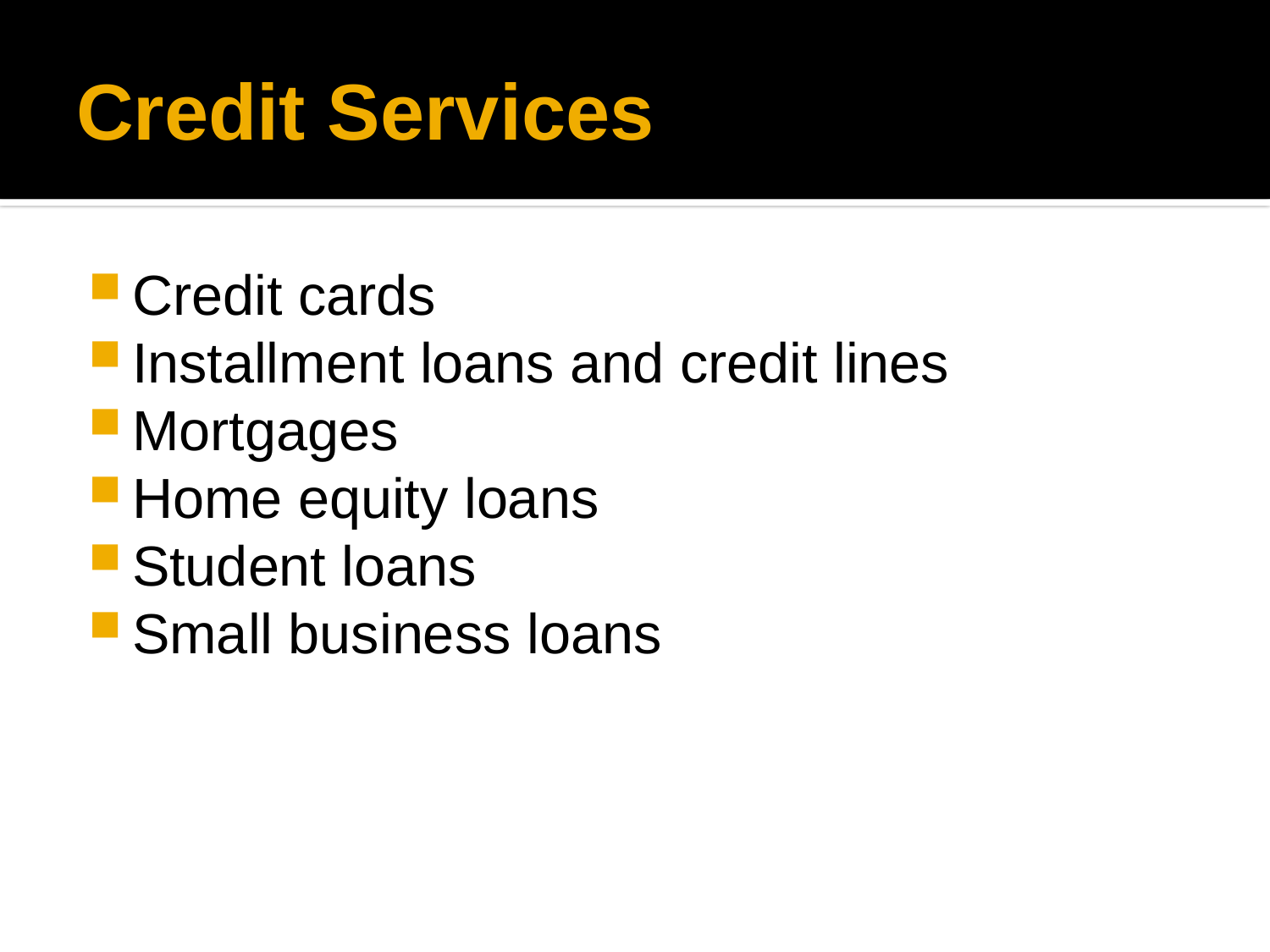

# Credit Services
Credit cards
Installment loans and credit lines
Mortgages
Home equity loans
Student loans
Small business loans